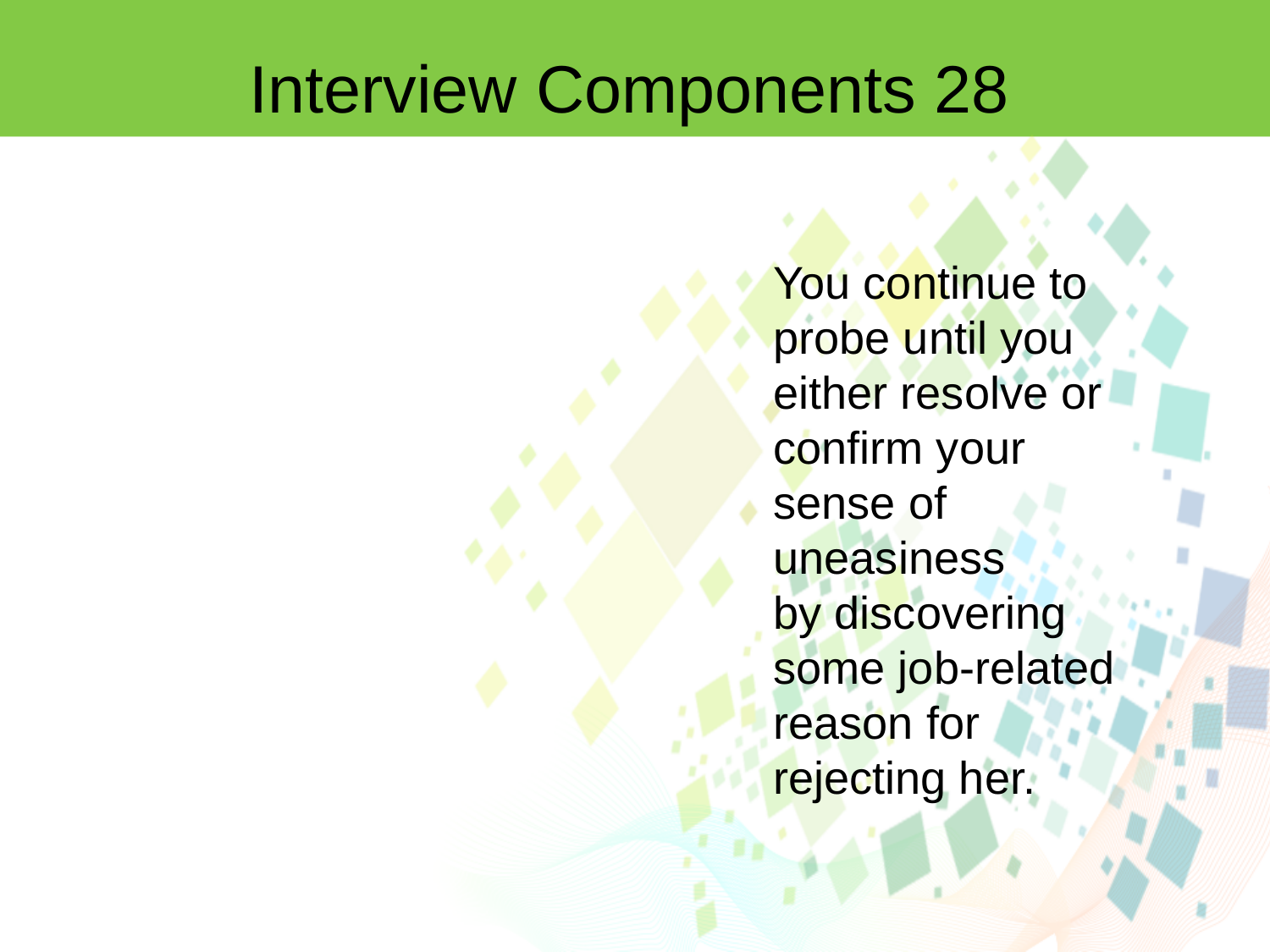

Interview Components 28
You continue to probe until you either resolve or confirm your sense of uneasiness
by discovering some job-related reason for rejecting her.